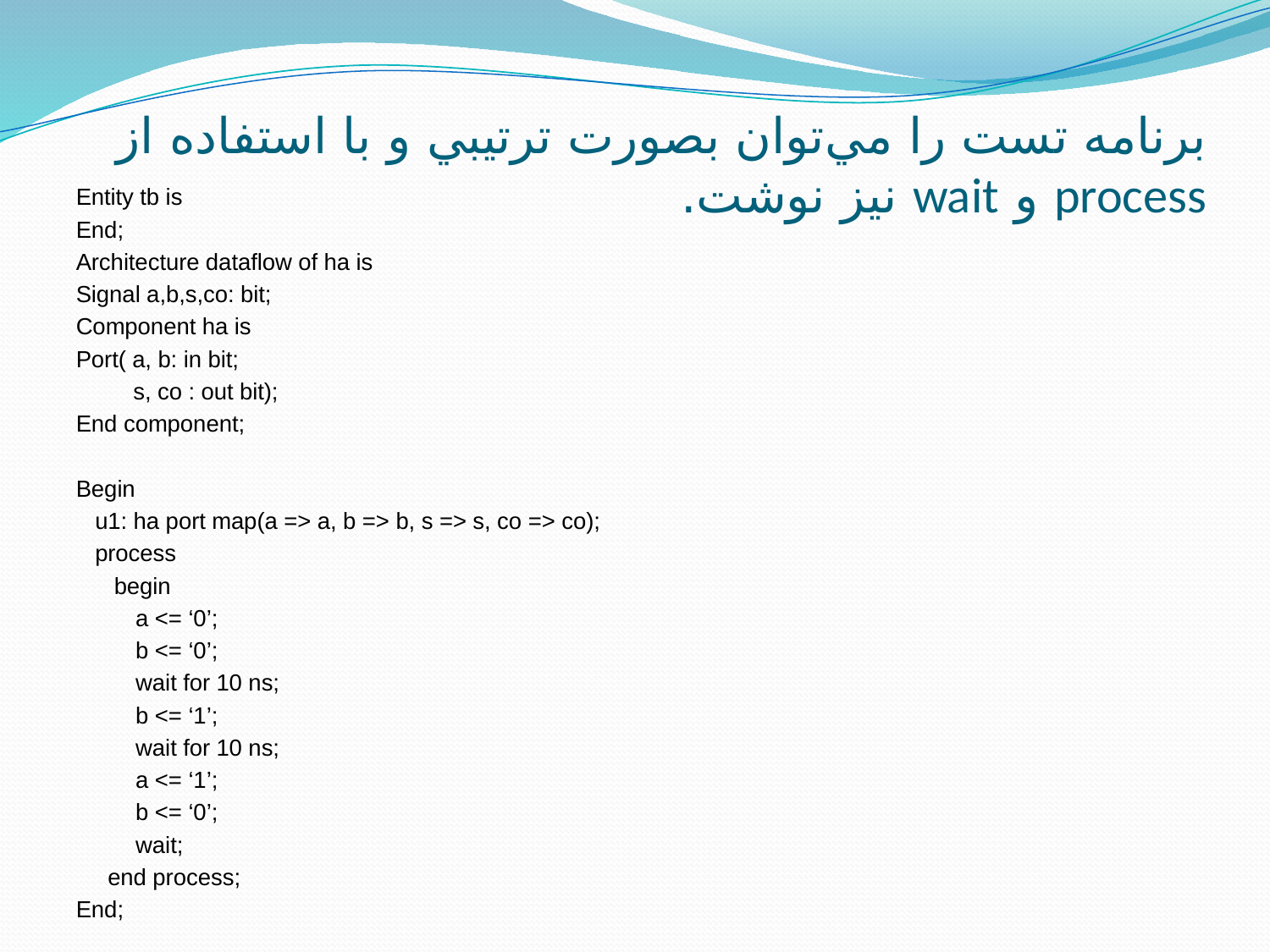

# برنامه تست را مي‌توان بصورت ترتيبي و با استفاده از process و wait نيز نوشت.
Entity tb is
End;
Architecture dataflow of ha is
Signal a,b,s,co: bit;
Component ha is
Port( a, b: in bit;
         s, co : out bit);
End component;

Begin
   u1: ha port map(a => a, b => b, s => s, co => co);
   process
      begin
	a <= ‘0’;
	b <= ‘0’;
	wait for 10 ns;
	b <= ‘1’;
	wait for 10 ns;
	a <= ‘1’;
	b <= ‘0’;
	wait;
     end process;
End;